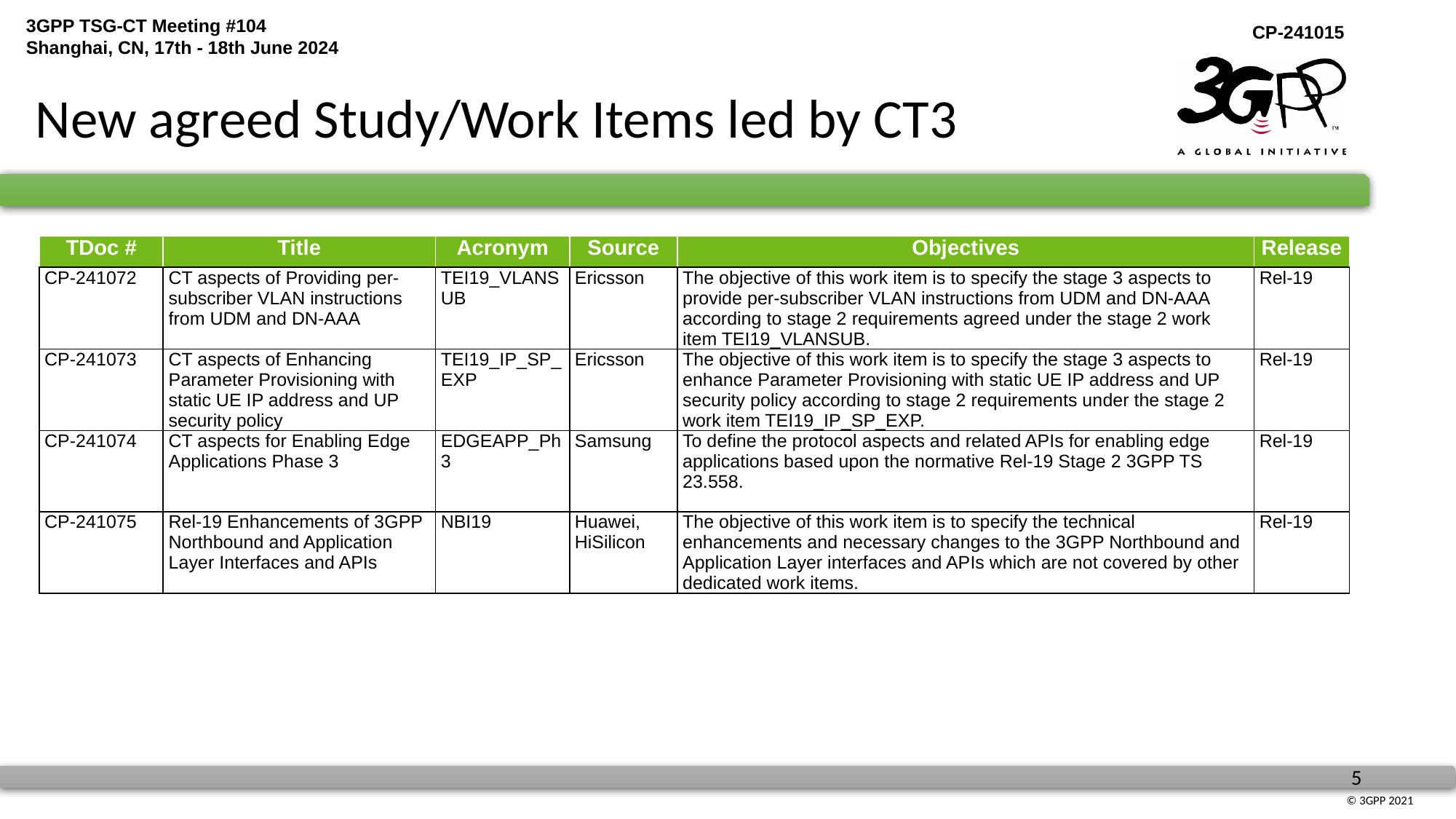

# New agreed Study/Work Items led by CT3
| TDoc # | Title | Acronym | Source | Objectives | Release |
| --- | --- | --- | --- | --- | --- |
| CP-241072 | CT aspects of Providing per-subscriber VLAN instructions from UDM and DN-AAA | TEI19\_VLANSUB | Ericsson | The objective of this work item is to specify the stage 3 aspects to provide per-subscriber VLAN instructions from UDM and DN-AAA according to stage 2 requirements agreed under the stage 2 work item TEI19\_VLANSUB. | Rel-19 |
| CP-241073 | CT aspects of Enhancing Parameter Provisioning with static UE IP address and UP security policy | TEI19\_IP\_SP\_EXP | Ericsson | The objective of this work item is to specify the stage 3 aspects to enhance Parameter Provisioning with static UE IP address and UP security policy according to stage 2 requirements under the stage 2 work item TEI19\_IP\_SP\_EXP. | Rel-19 |
| CP-241074 | CT aspects for Enabling Edge Applications Phase 3 | EDGEAPP\_Ph3 | Samsung | To define the protocol aspects and related APIs for enabling edge applications based upon the normative Rel-19 Stage 2 3GPP TS 23.558. | Rel-19 |
| CP-241075 | Rel-19 Enhancements of 3GPP Northbound and Application Layer Interfaces and APIs | NBI19 | Huawei, HiSilicon | The objective of this work item is to specify the technical enhancements and necessary changes to the 3GPP Northbound and Application Layer interfaces and APIs which are not covered by other dedicated work items. | Rel-19 |